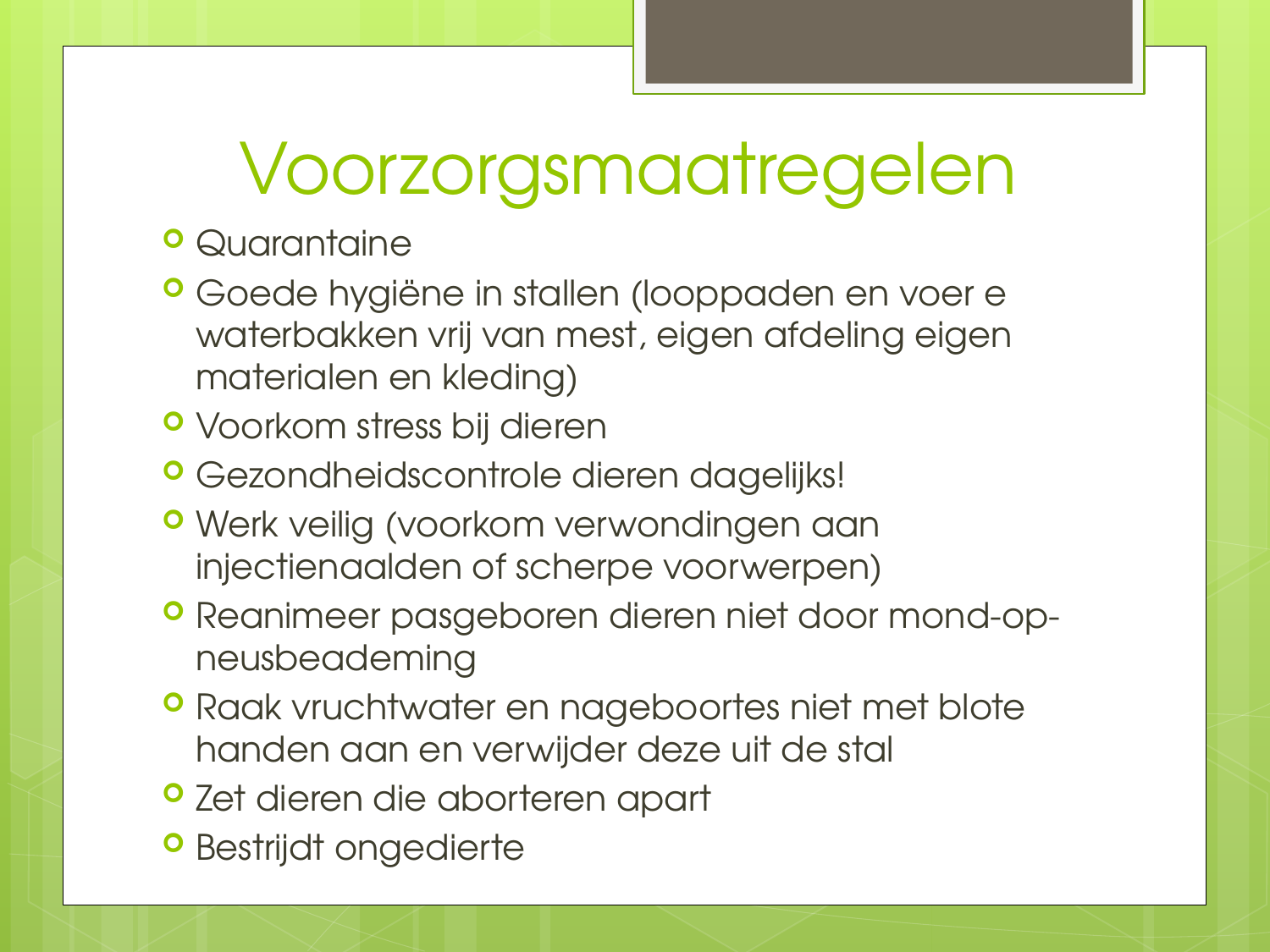

# Voorzorgsmaatregelen
Quarantaine
Goede hygiëne in stallen (looppaden en voer e waterbakken vrij van mest, eigen afdeling eigen materialen en kleding)
Voorkom stress bij dieren
Gezondheidscontrole dieren dagelijks!
Werk veilig (voorkom verwondingen aan injectienaalden of scherpe voorwerpen)
Reanimeer pasgeboren dieren niet door mond-op-neusbeademing
Raak vruchtwater en nageboortes niet met blote handen aan en verwijder deze uit de stal
Zet dieren die aborteren apart
Bestrijdt ongedierte